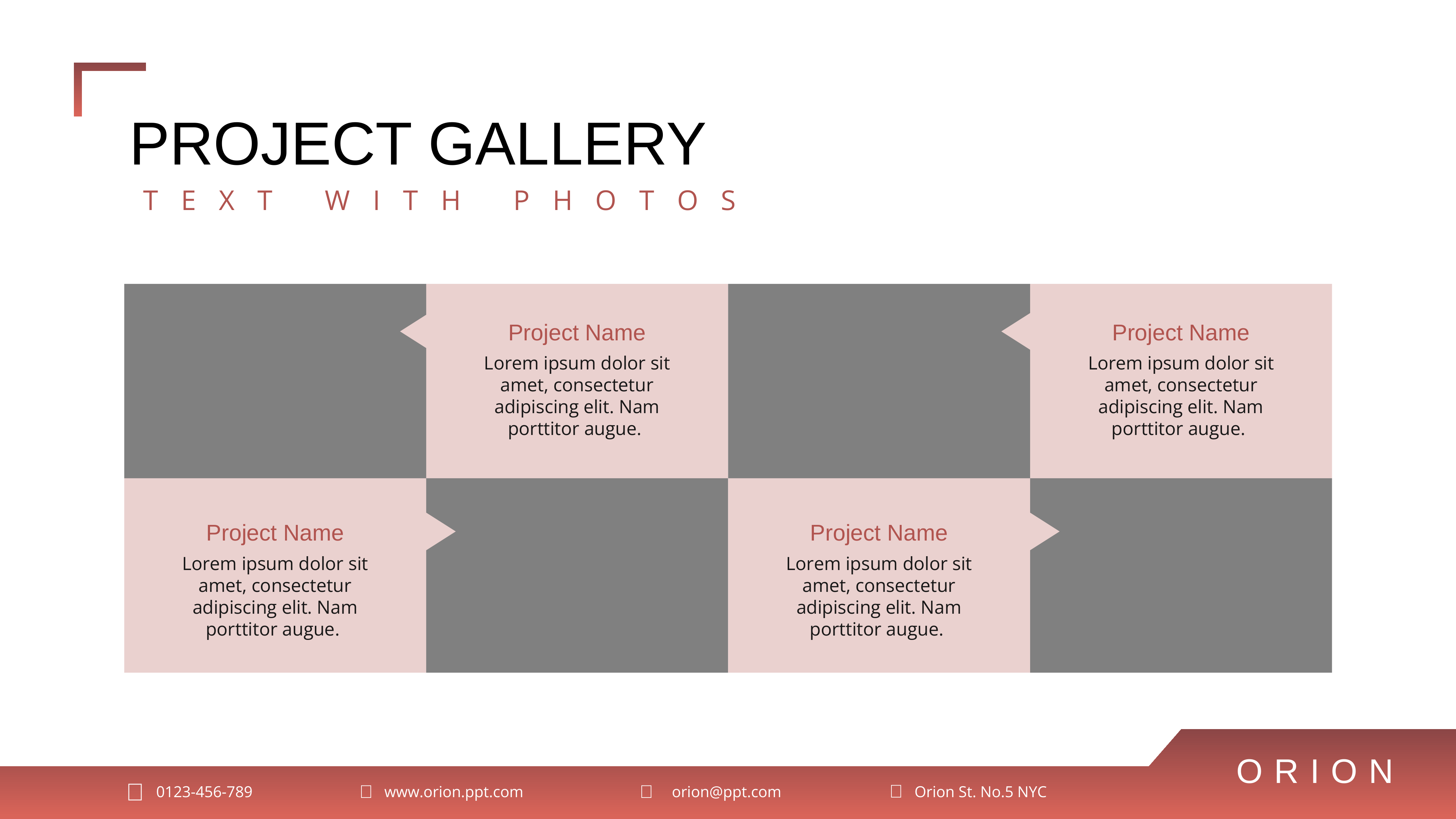

PROJECT GALLERY
TEXT WITH PHOTOS

Project Name
Project Name

Lorem ipsum dolor sit amet, consectetur adipiscing elit. Nam porttitor augue.
Lorem ipsum dolor sit amet, consectetur adipiscing elit. Nam porttitor augue.

Project Name
Project Name

Lorem ipsum dolor sit amet, consectetur adipiscing elit. Nam porttitor augue.
Lorem ipsum dolor sit amet, consectetur adipiscing elit. Nam porttitor augue.